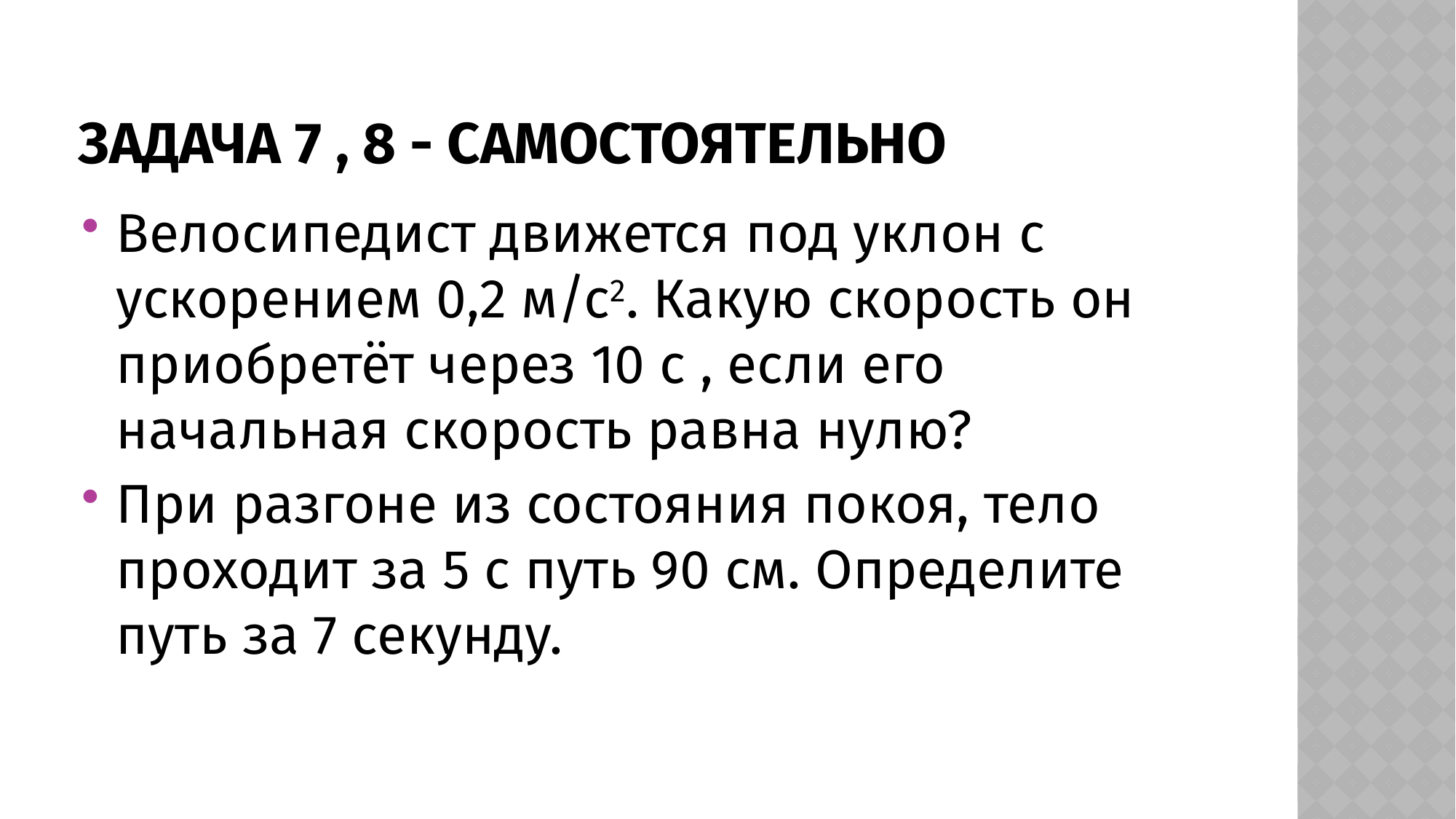

# Задача 7 , 8 - самостоятельно
Велосипедист движется под уклон с ускорением 0,2 м/с2. Какую скорость он приобретёт через 10 с , если его начальная скорость равна нулю?
При разгоне из состояния покоя, тело проходит за 5 с путь 90 см. Определите путь за 7 секунду.